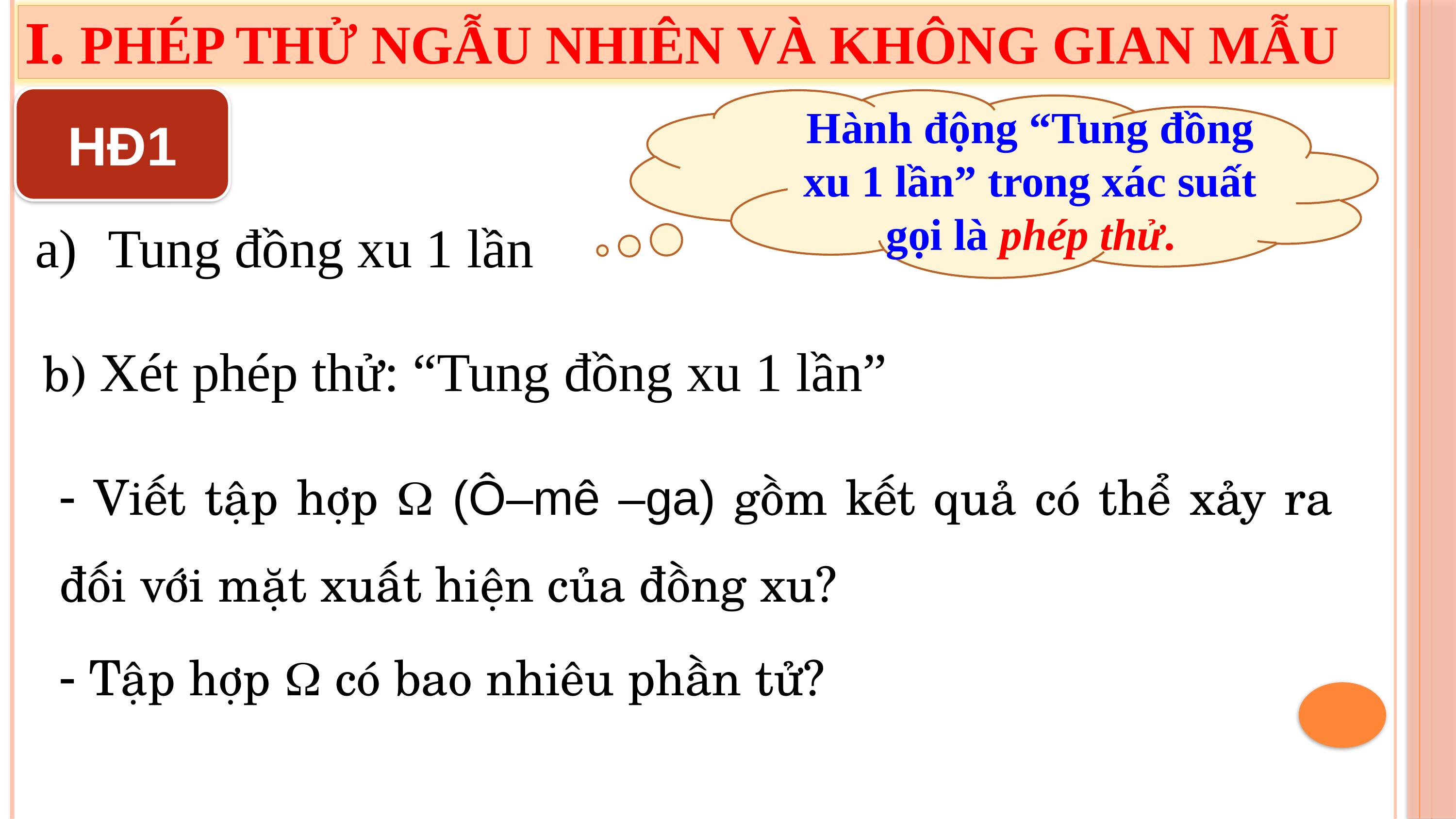

I. PHÉP THỬ NGẪU NHIÊN VÀ KHÔNG GIAN MẪU
HĐ1
Hành động “Tung đồng xu 1 lần” trong xác suất gọi là phép thử.
Tung đồng xu 1 lần
b) Xét phép thử: “Tung đồng xu 1 lần”
− Viết tập hợp Ω (Ô–mê –ga) gồm kết quả có thể xảy ra đối với mặt xuất hiện của đồng xu?
− Tập hợp Ω có bao nhiêu phần tử?